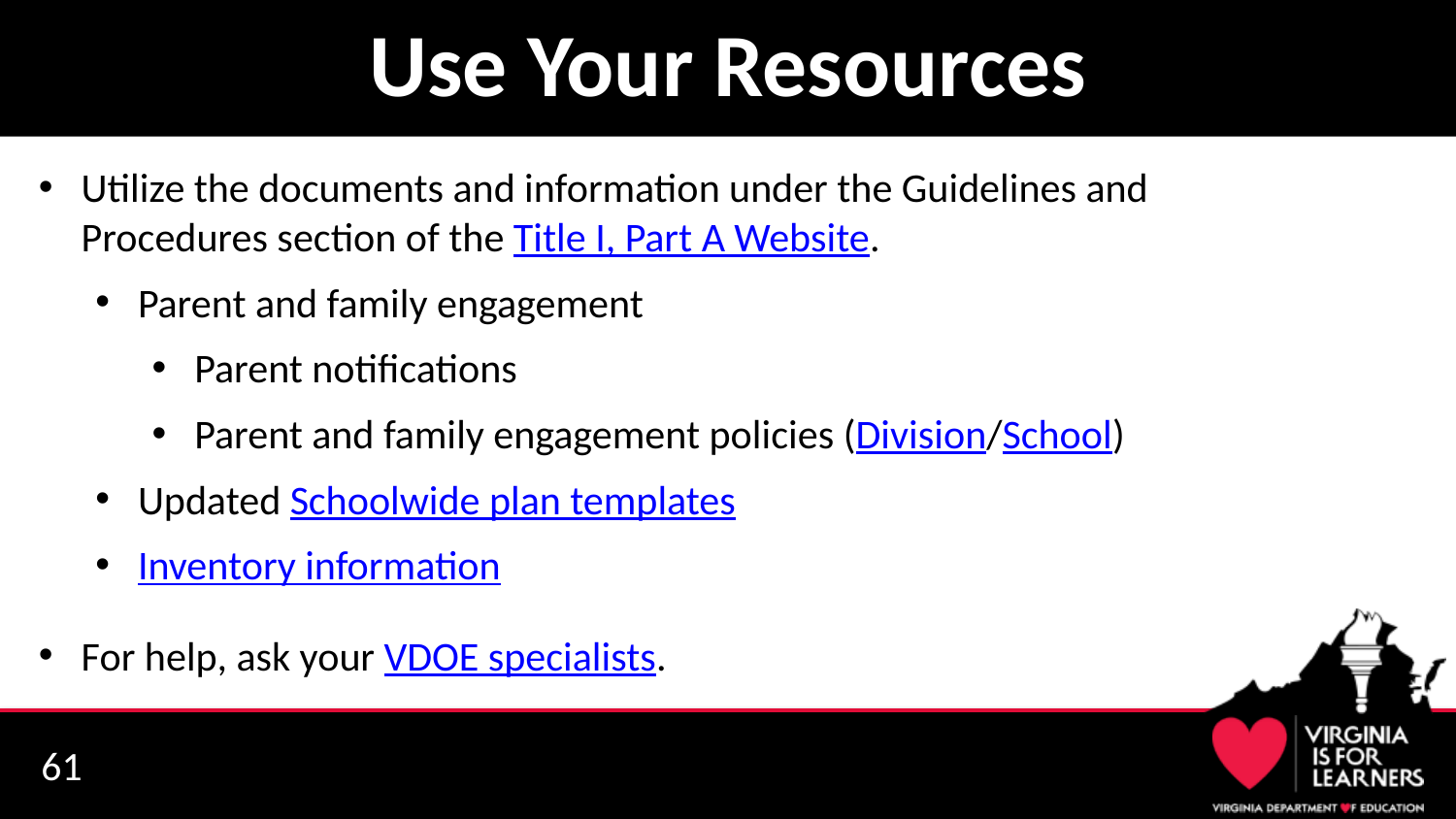

# Use Your Resources
Utilize the documents and information under the Guidelines and Procedures section of the Title I, Part A Website.
Parent and family engagement
Parent notifications
Parent and family engagement policies (Division/School)
Updated Schoolwide plan templates
Inventory information

For help, ask your VDOE specialists.